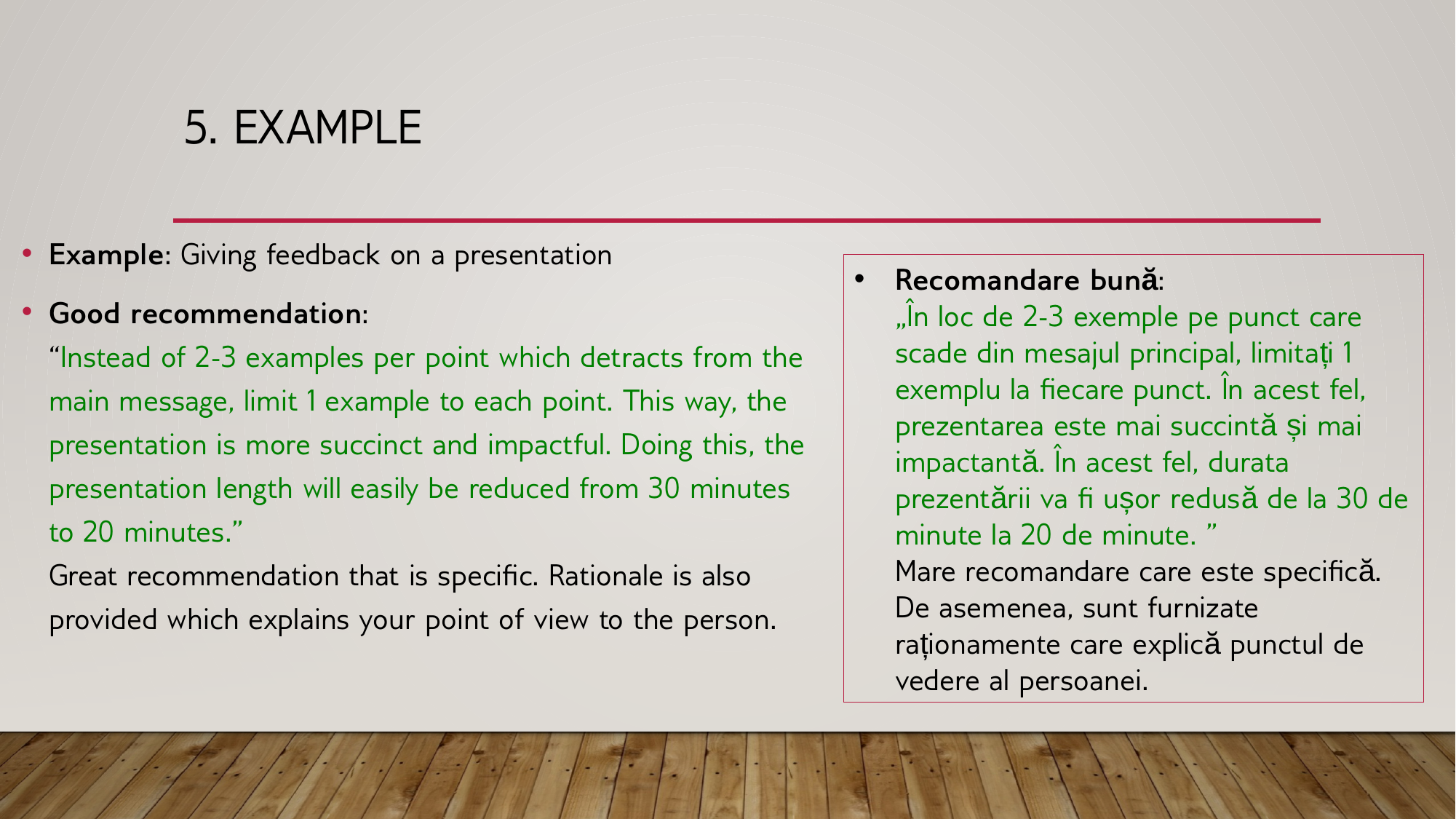

# 5. Example
Example: Giving feedback on a presentation
Good recommendation: 
“Instead of 2-3 examples per point which detracts from the main message, limit 1 example to each point. This way, the presentation is more succinct and impactful. Doing this, the presentation length will easily be reduced from 30 minutes to 20 minutes.” 
Great recommendation that is specific. Rationale is also provided which explains your point of view to the person.

Recomandare bună:
„În loc de 2-3 exemple pe punct care scade din mesajul principal, limitați 1 exemplu la fiecare punct. În acest fel, prezentarea este mai succintă și mai impactantă. În acest fel, durata prezentării va fi ușor redusă de la 30 de minute la 20 de minute. ”
Mare recomandare care este specifică. De asemenea, sunt furnizate raționamente care explică punctul de vedere al persoanei.